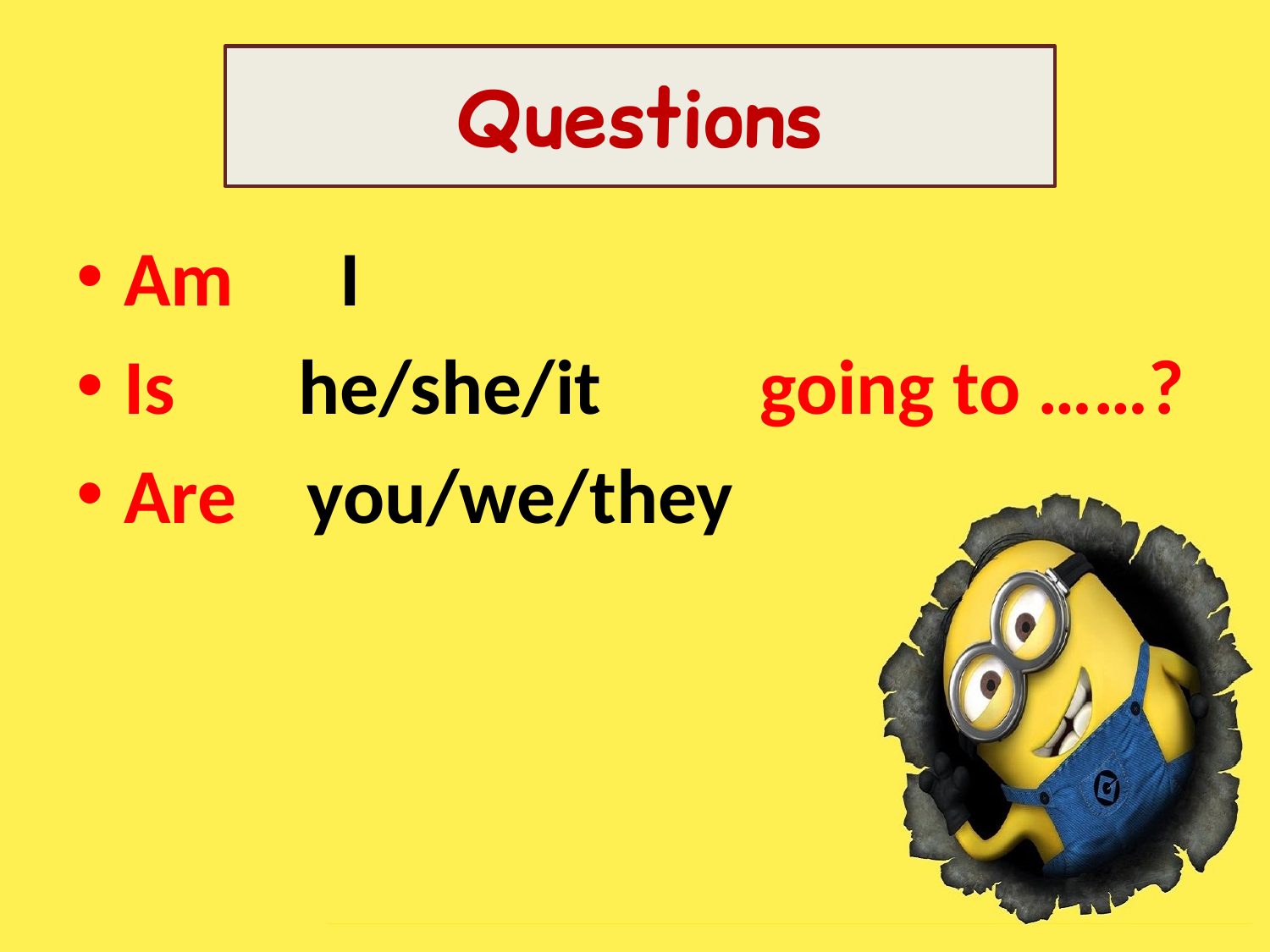

Questions
Am      I
Is       he/she/it         going to ……?
Are    you/we/they